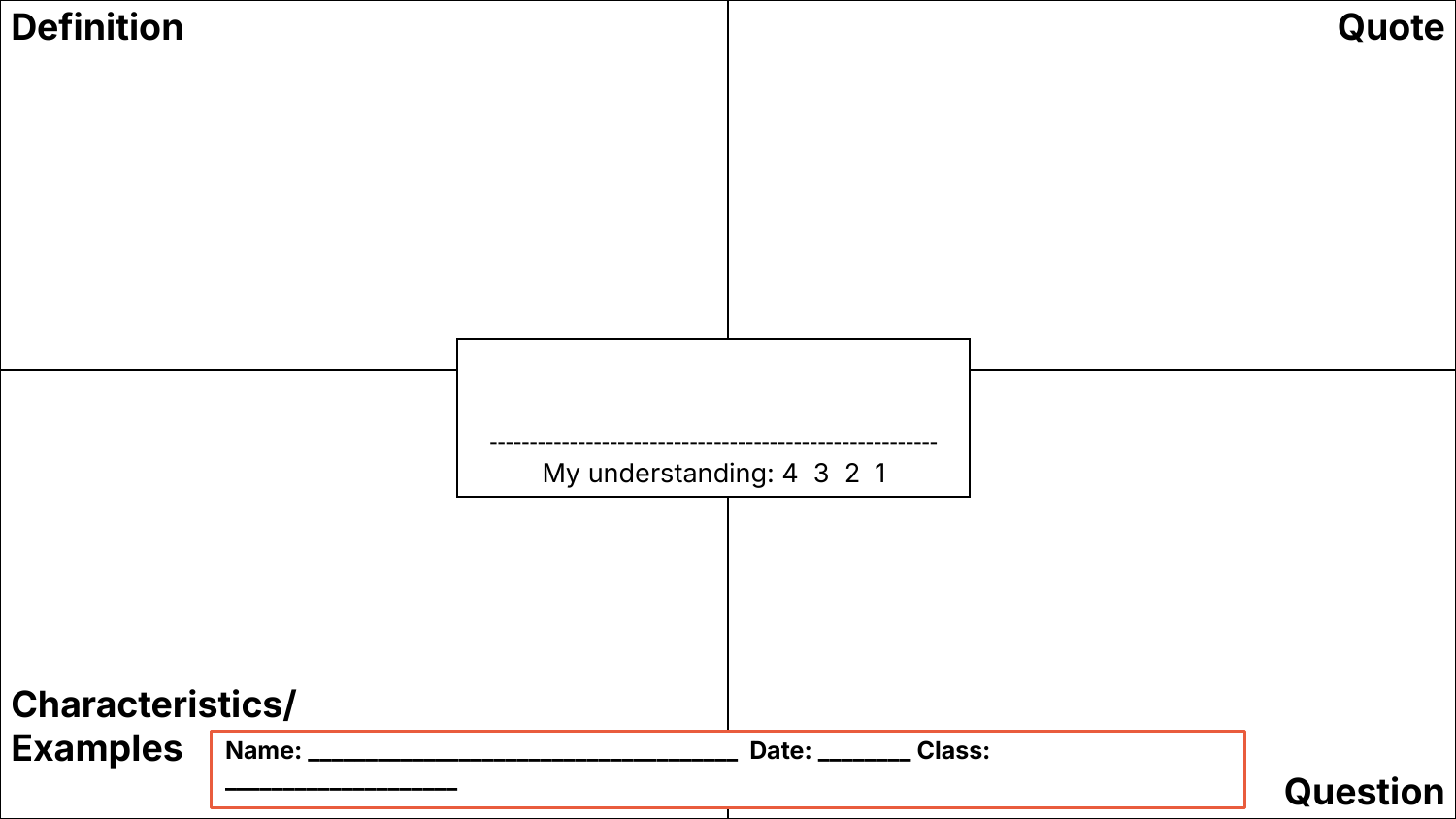

| Definition | Quote |
| --- | --- |
| Characteristics/ Examples | Question |

--------------------------------------------------------
My understanding: 4  3  2  1
Name: _____________________________________  Date: ________ Class: ____________________